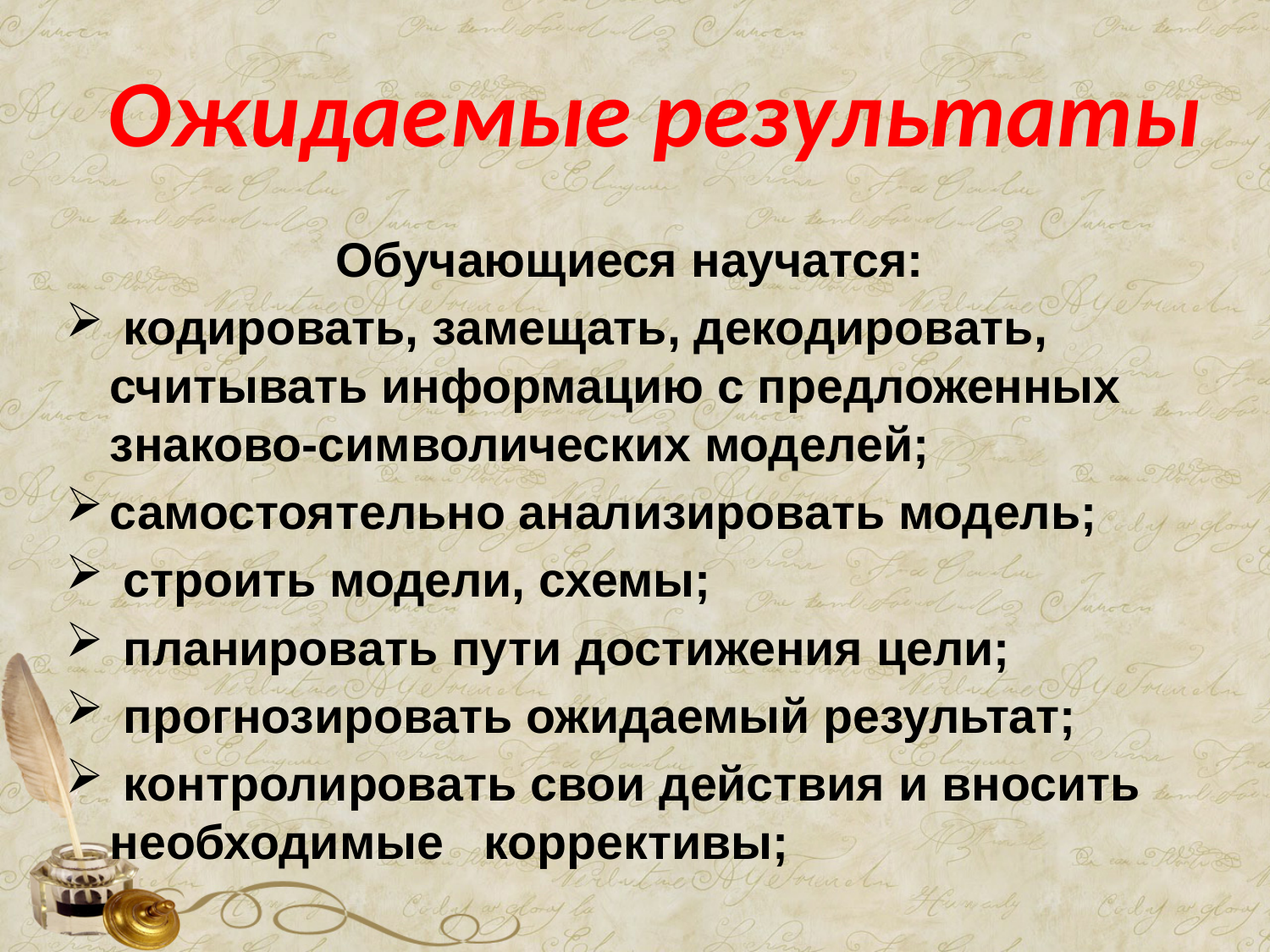

# Ожидаемые результаты
Обучающиеся научатся:
 кодировать, замещать, декодировать, считывать информацию с предложенных знаково-символических моделей;
самостоятельно анализировать модель;
 строить модели, схемы;
 планировать пути достижения цели;
 прогнозировать ожидаемый результат;
 контролировать свои действия и вносить необходимые   коррективы;